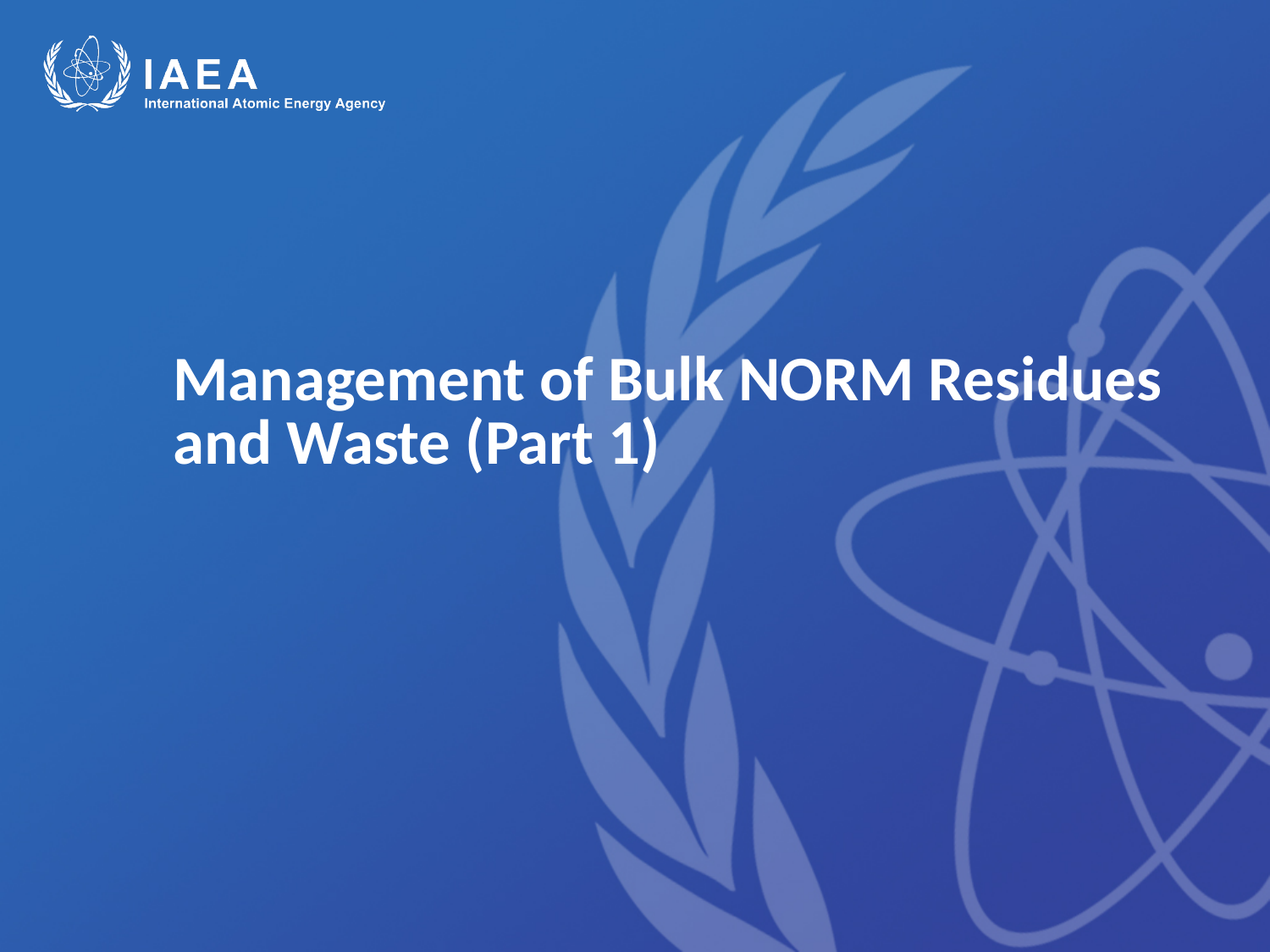

# Management of Bulk NORM Residues and Waste (Part 1)